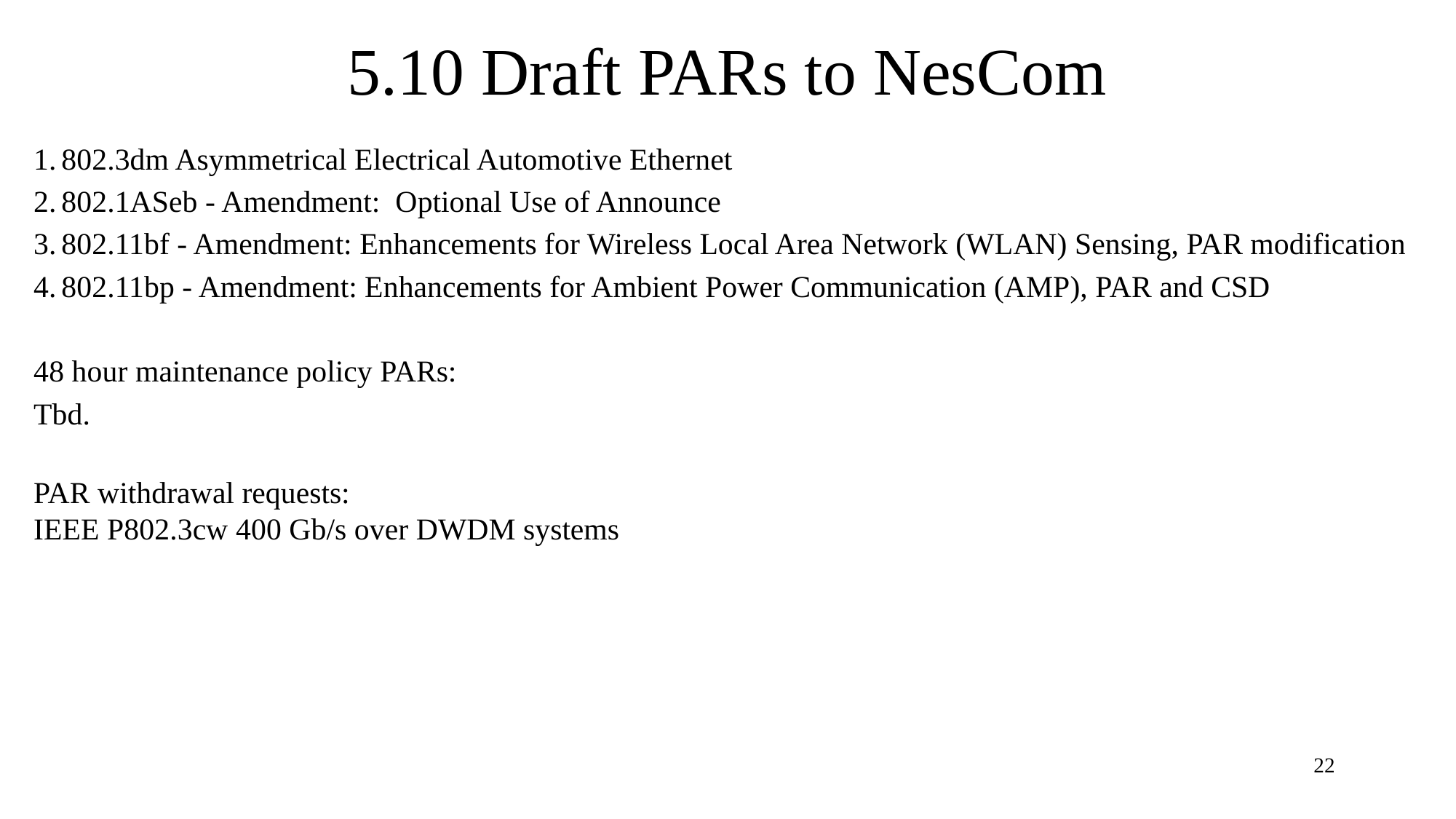

# 5.10 Draft PARs to NesCom
802.3dm Asymmetrical Electrical Automotive Ethernet
802.1ASeb - Amendment:  Optional Use of Announce
802.11bf - Amendment: Enhancements for Wireless Local Area Network (WLAN) Sensing, PAR modification
802.11bp - Amendment: Enhancements for Ambient Power Communication (AMP), PAR and CSD

48 hour maintenance policy PARs:
Tbd.
PAR withdrawal requests:
IEEE P802.3cw 400 Gb/s over DWDM systems

22